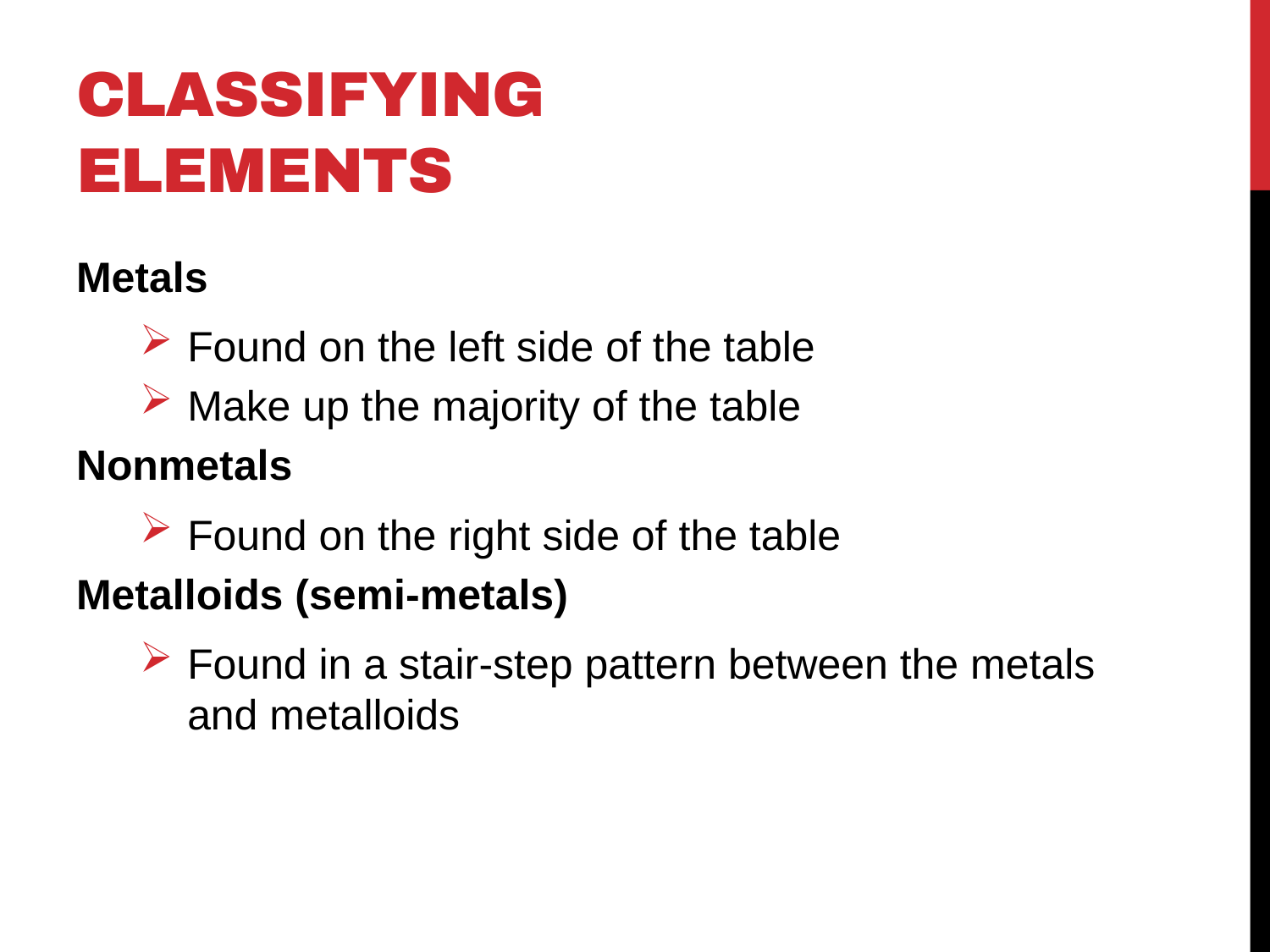

# Classifying Elements
Metals
Found on the left side of the table
Make up the majority of the table
Nonmetals
Found on the right side of the table
Metalloids (semi-metals)
Found in a stair-step pattern between the metals and metalloids